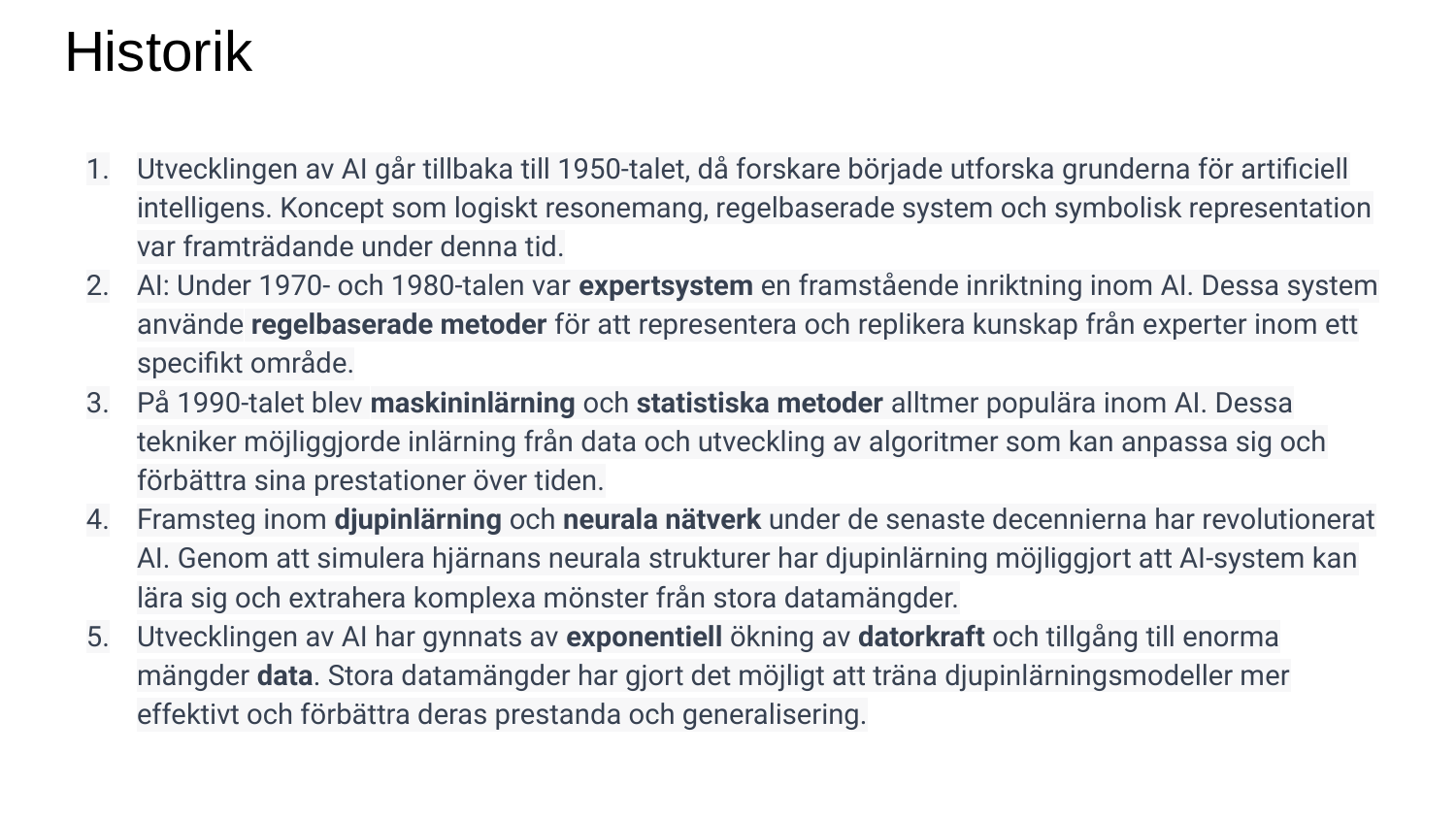

# Historik
Utvecklingen av AI går tillbaka till 1950-talet, då forskare började utforska grunderna för artificiell intelligens. Koncept som logiskt resonemang, regelbaserade system och symbolisk representation var framträdande under denna tid.
AI: Under 1970- och 1980-talen var expertsystem en framstående inriktning inom AI. Dessa system använde regelbaserade metoder för att representera och replikera kunskap från experter inom ett specifikt område.
På 1990-talet blev maskininlärning och statistiska metoder alltmer populära inom AI. Dessa tekniker möjliggjorde inlärning från data och utveckling av algoritmer som kan anpassa sig och förbättra sina prestationer över tiden.
Framsteg inom djupinlärning och neurala nätverk under de senaste decennierna har revolutionerat AI. Genom att simulera hjärnans neurala strukturer har djupinlärning möjliggjort att AI-system kan lära sig och extrahera komplexa mönster från stora datamängder.
Utvecklingen av AI har gynnats av exponentiell ökning av datorkraft och tillgång till enorma mängder data. Stora datamängder har gjort det möjligt att träna djupinlärningsmodeller mer effektivt och förbättra deras prestanda och generalisering.